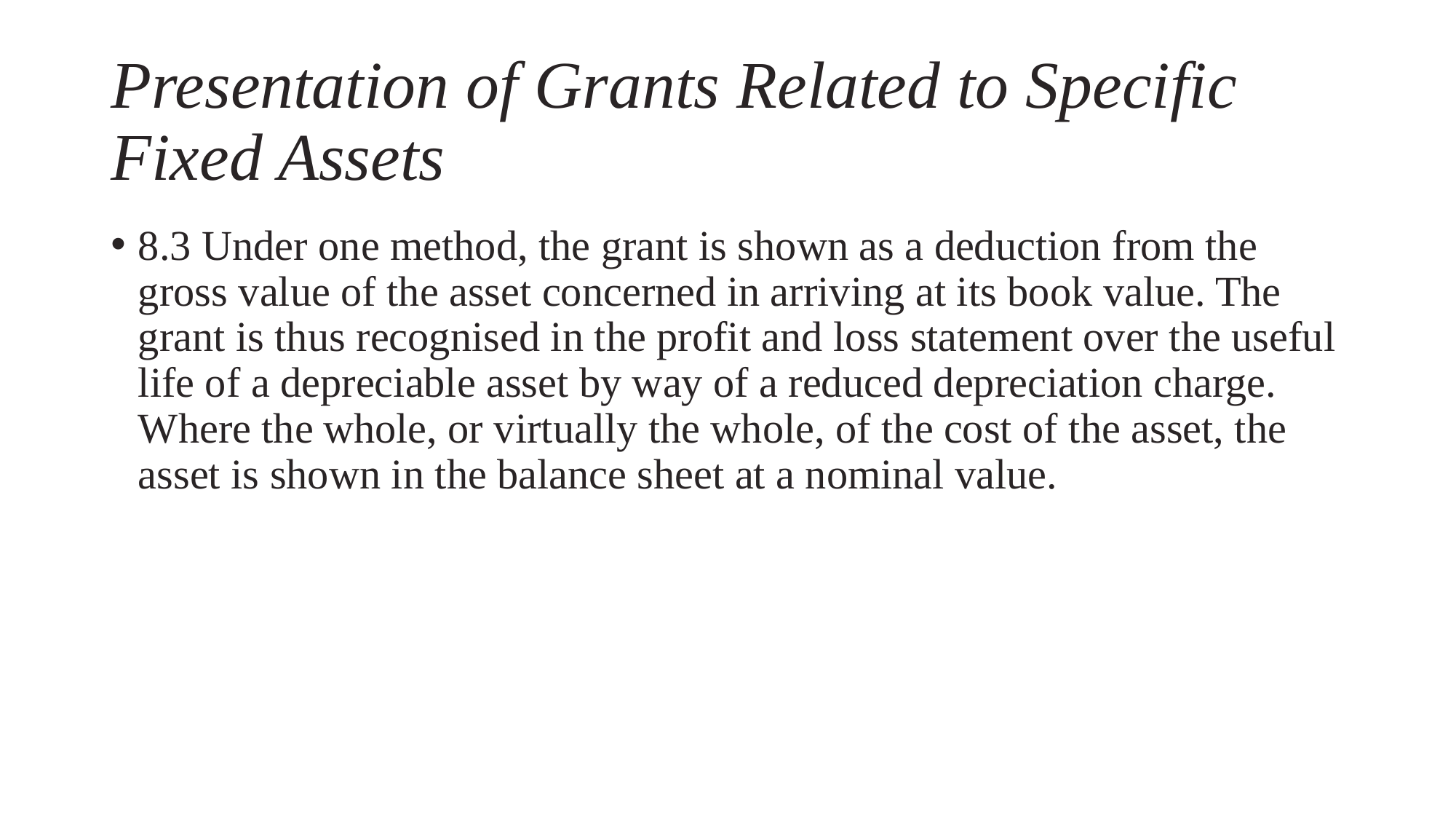

# Presentation of Grants Related to Specific Fixed Assets
8.3 Under one method, the grant is shown as a deduction from the gross value of the asset concerned in arriving at its book value. The grant is thus recognised in the profit and loss statement over the useful life of a depreciable asset by way of a reduced depreciation charge. Where the whole, or virtually the whole, of the cost of the asset, the asset is shown in the balance sheet at a nominal value.